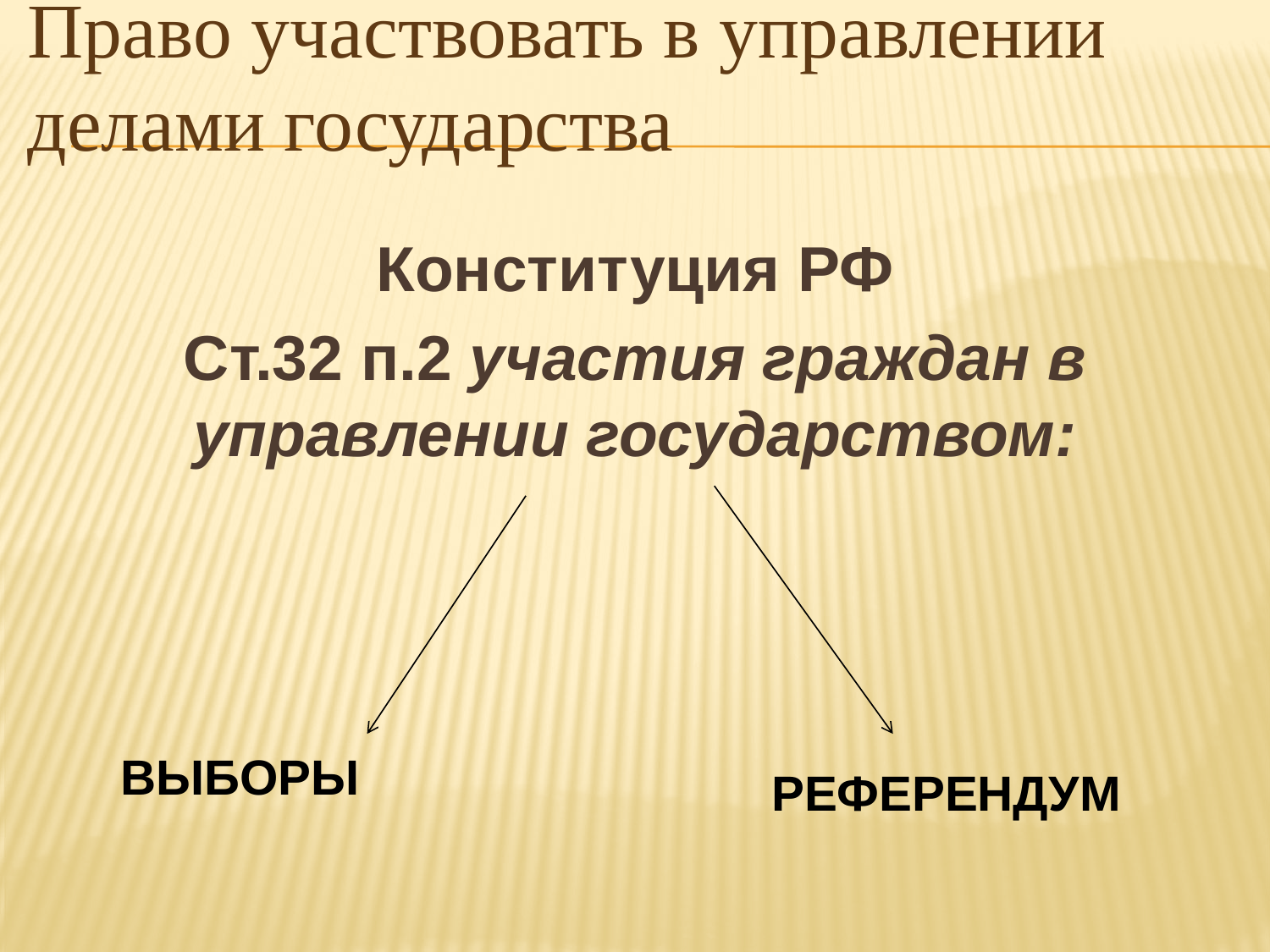

# Право участвовать в управлении делами государства
Конституция РФ
Ст.32 п.2 участия граждан в управлении государством:
ВЫБОРЫ
РЕФЕРЕНДУМ